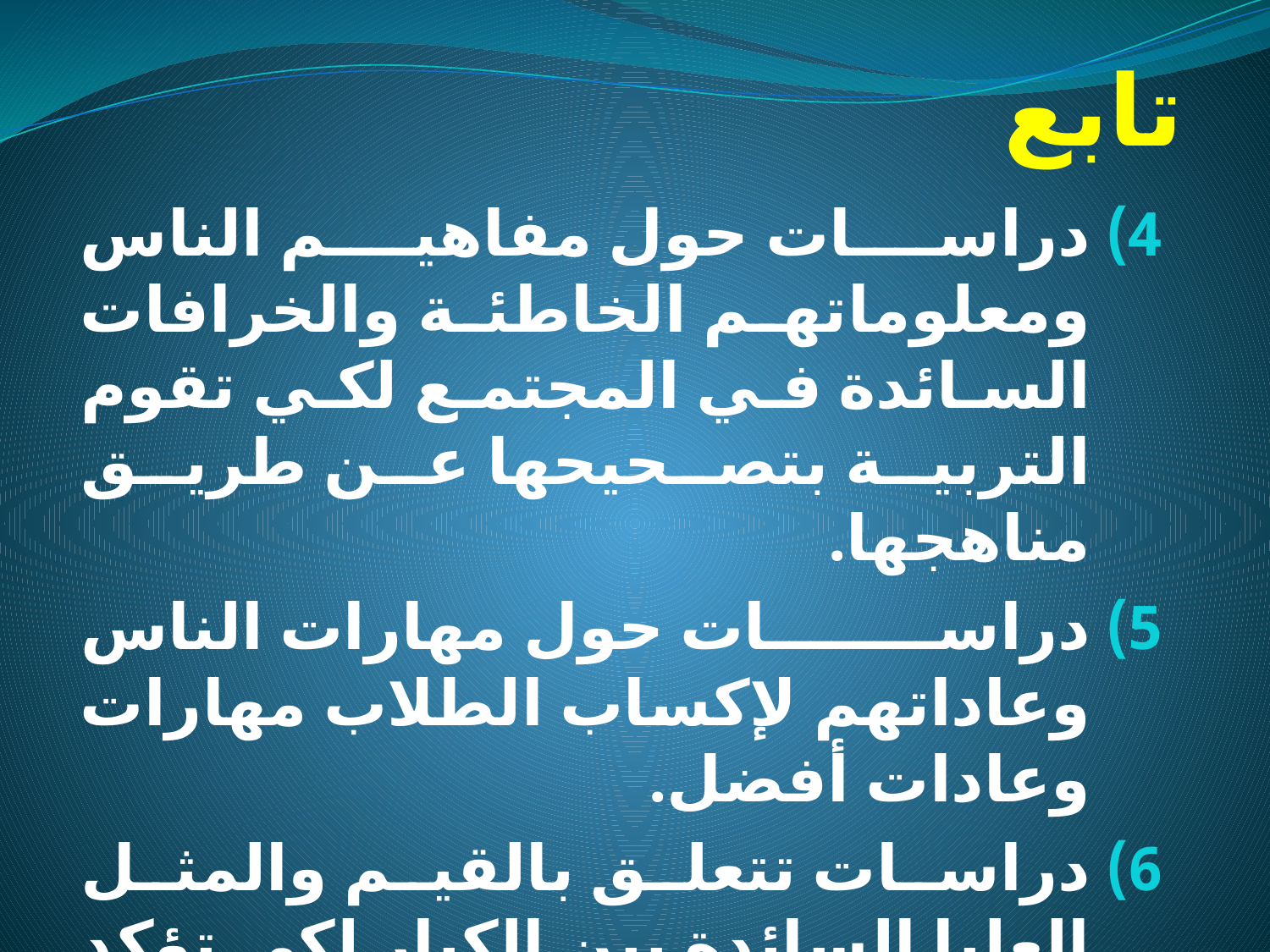

# تابع
دراسات حول مفاهيم الناس ومعلوماتهم الخاطئة والخرافات السائدة في المجتمع لكي تقوم التربية بتصحيحها عن طريق مناهجها.
دراسات حول مهارات الناس وعاداتهم لإكساب الطلاب مهارات وعادات أفضل.
دراسات تتعلق بالقيم والمثل العليا السائدة بين الكبار لكي تؤكد عليها المدرسة من خلال مناهجها.